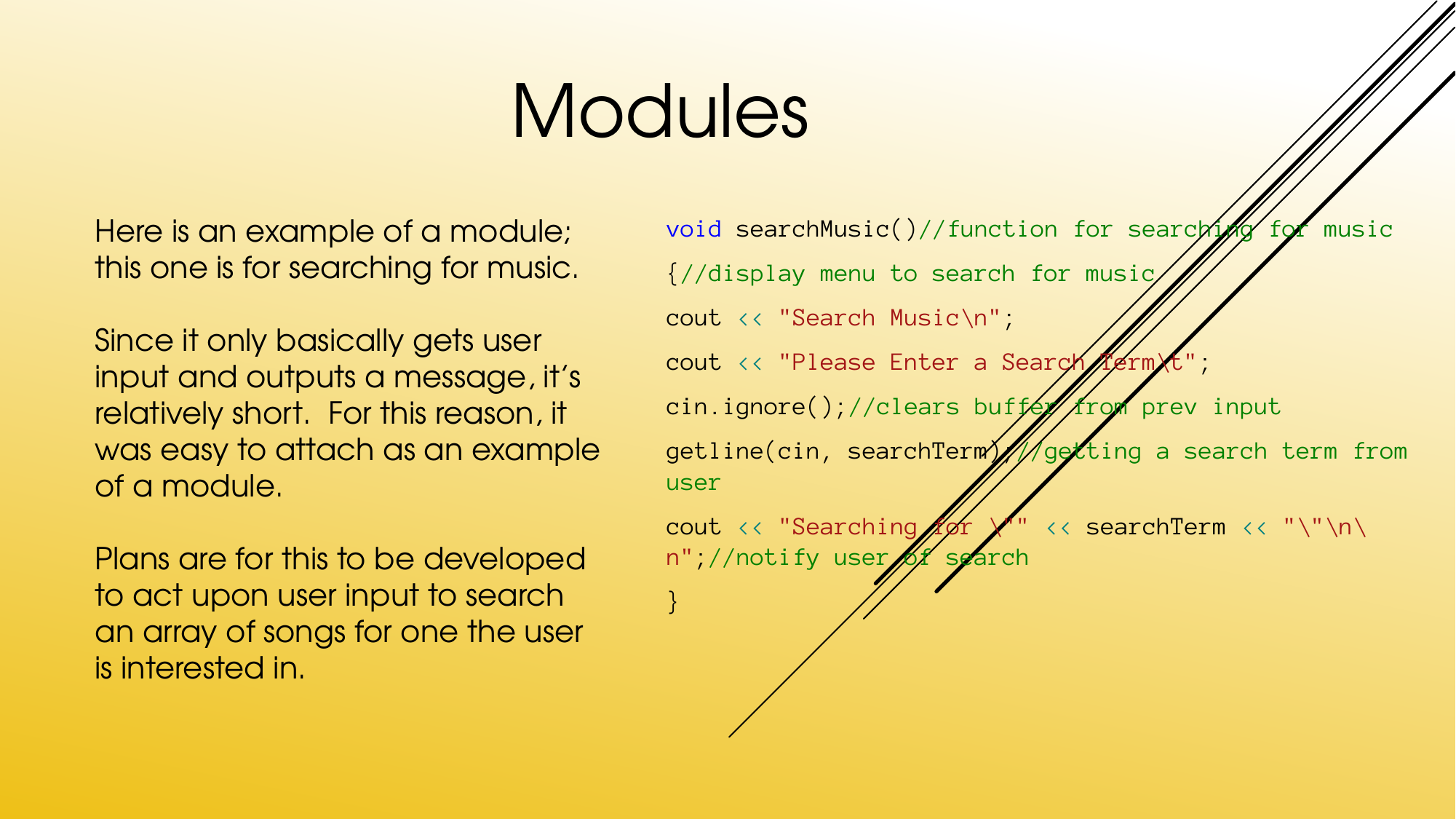

# Modules
Here is an example of a module; this one is for searching for music.

Since it only basically gets user input and outputs a message, it’s relatively short.  For this reason, it was easy to attach as an example of a module.

Plans are for this to be developed to act upon user input to search an array of songs for one the user is interested in.
void searchMusic()//function for searching for music
{//display menu to search for music
cout << "Search Music\n";
cout << "Please Enter a Search Term\t";
cin.ignore();//clears buffer from prev input
getline(cin, searchTerm);//getting a search term from user
cout << "Searching for \"" << searchTerm << "\"\n\n";//notify user of search
}